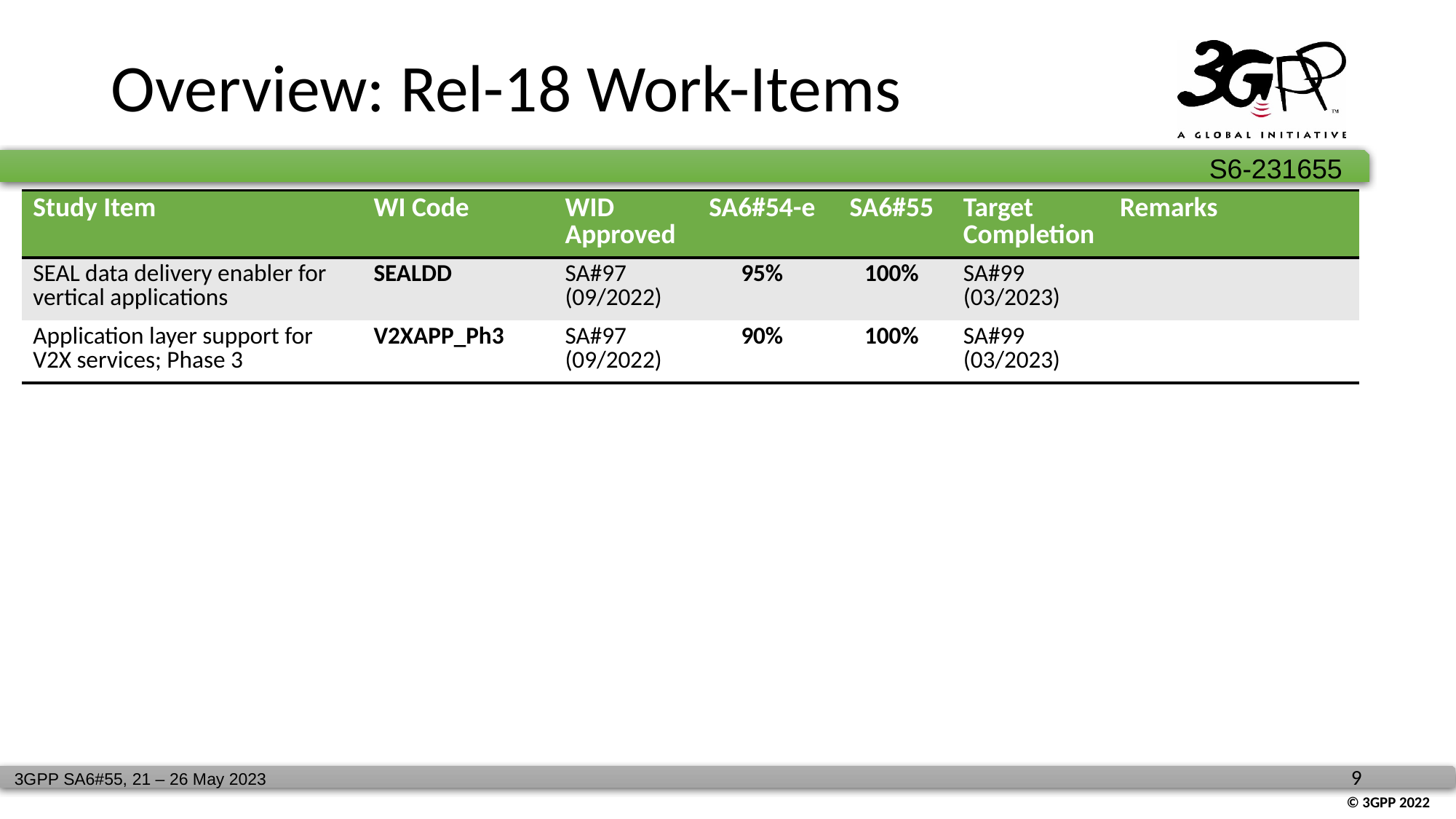

# Overview: Rel-18 Work-Items
| Study Item | WI Code | WID Approved | SA6#54-e | SA6#55 | Target Completion | Remarks |
| --- | --- | --- | --- | --- | --- | --- |
| SEAL data delivery enabler for vertical applications | SEALDD | SA#97 (09/2022) | 95% | 100% | SA#99 (03/2023) |  |
| Application layer support for V2X services; Phase 3 | V2XAPP\_Ph3 | SA#97 (09/2022) | 90% | 100% | SA#99 (03/2023) |  |